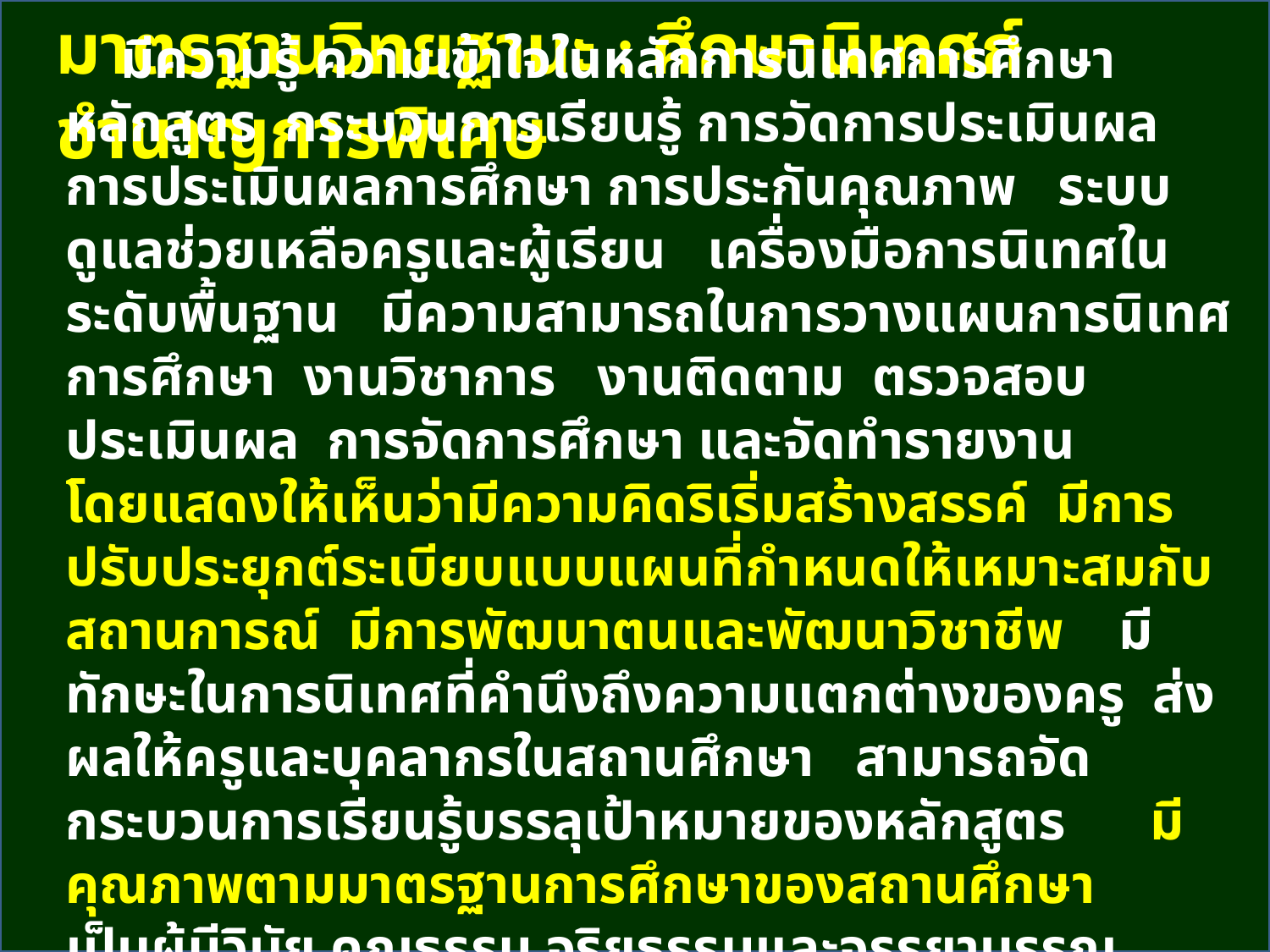

# มาตรฐานวิทยฐานะ : ศึกษานิเทศก์ชำนาญการพิเศษ

    มีความรู้ ความเข้าใจในหลักการนิเทศการศึกษา  หลักสูตร  กระบวนการเรียนรู้ การวัดการประเมินผล การประเมินผลการศึกษา การประกันคุณภาพ   ระบบดูแลช่วยเหลือครูและผู้เรียน   เครื่องมือการนิเทศในระดับพื้นฐาน   มีความสามารถในการวางแผนการนิเทศการศึกษา  งานวิชาการ   งานติดตาม  ตรวจสอบ  ประเมินผล  การจัดการศึกษา และจัดทำรายงาน       โดยแสดงให้เห็นว่ามีความคิดริเริ่มสร้างสรรค์  มีการปรับประยุกต์ระเบียบแบบแผนที่กำหนดให้เหมาะสมกับสถานการณ์  มีการพัฒนาตนและพัฒนาวิชาชีพ    มี ทักษะในการนิเทศที่คำนึงถึงความแตกต่างของครู  ส่งผลให้ครูและบุคลากรในสถานศึกษา   สามารถจัดกระบวนการเรียนรู้บรรลุเป้าหมายของหลักสูตร      มีคุณภาพตามมาตรฐานการศึกษาของสถานศึกษา     เป็นผู้มีวินัย คุณธรรม จริยธรรมและจรรยาบรรณวิชาชีพ